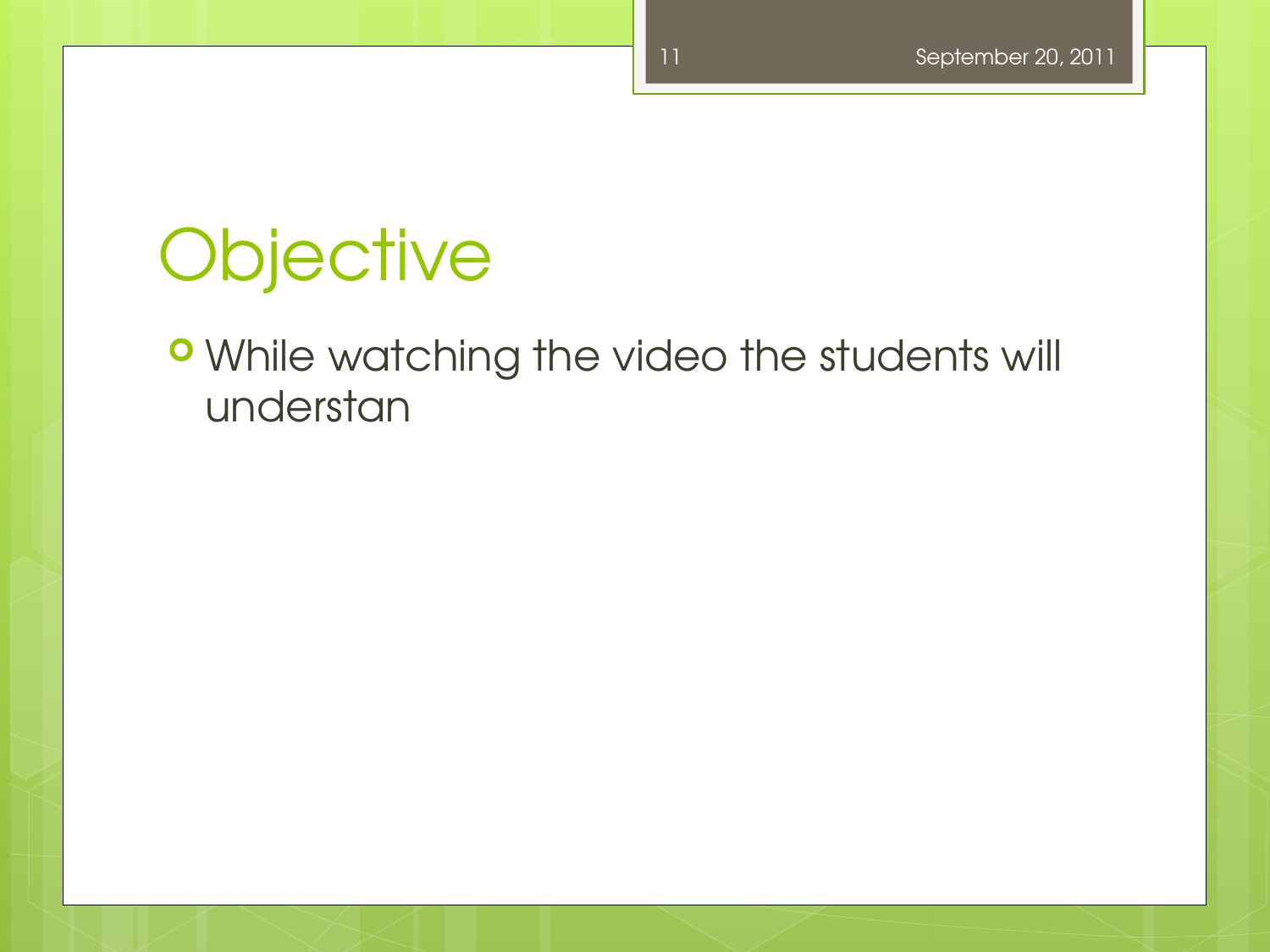

11
September 20, 2011
# Objective
While watching the video the students will understan